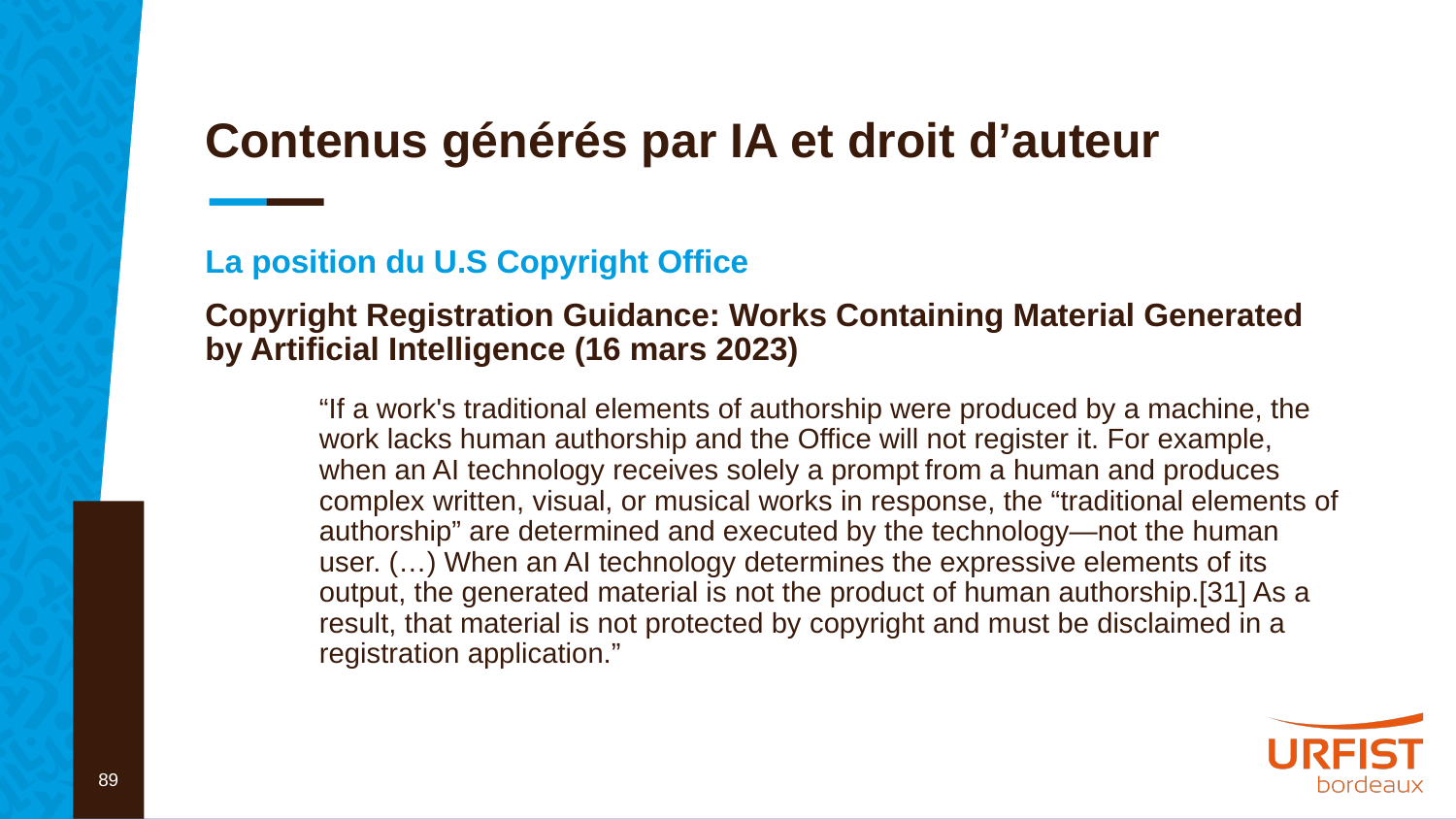

# Contenus générés par IA et droit d’auteur
La position du U.S Copyright Office
Copyright Registration Guidance: Works Containing Material Generated by Artificial Intelligence (16 mars 2023)
“If a work's traditional elements of authorship were produced by a machine, the work lacks human authorship and the Office will not register it. For example, when an AI technology receives solely a prompt from a human and produces complex written, visual, or musical works in response, the “traditional elements of authorship” are determined and executed by the technology—not the human user. (…) When an AI technology determines the expressive elements of its output, the generated material is not the product of human authorship.[31] As a result, that material is not protected by copyright and must be disclaimed in a registration application.”
89